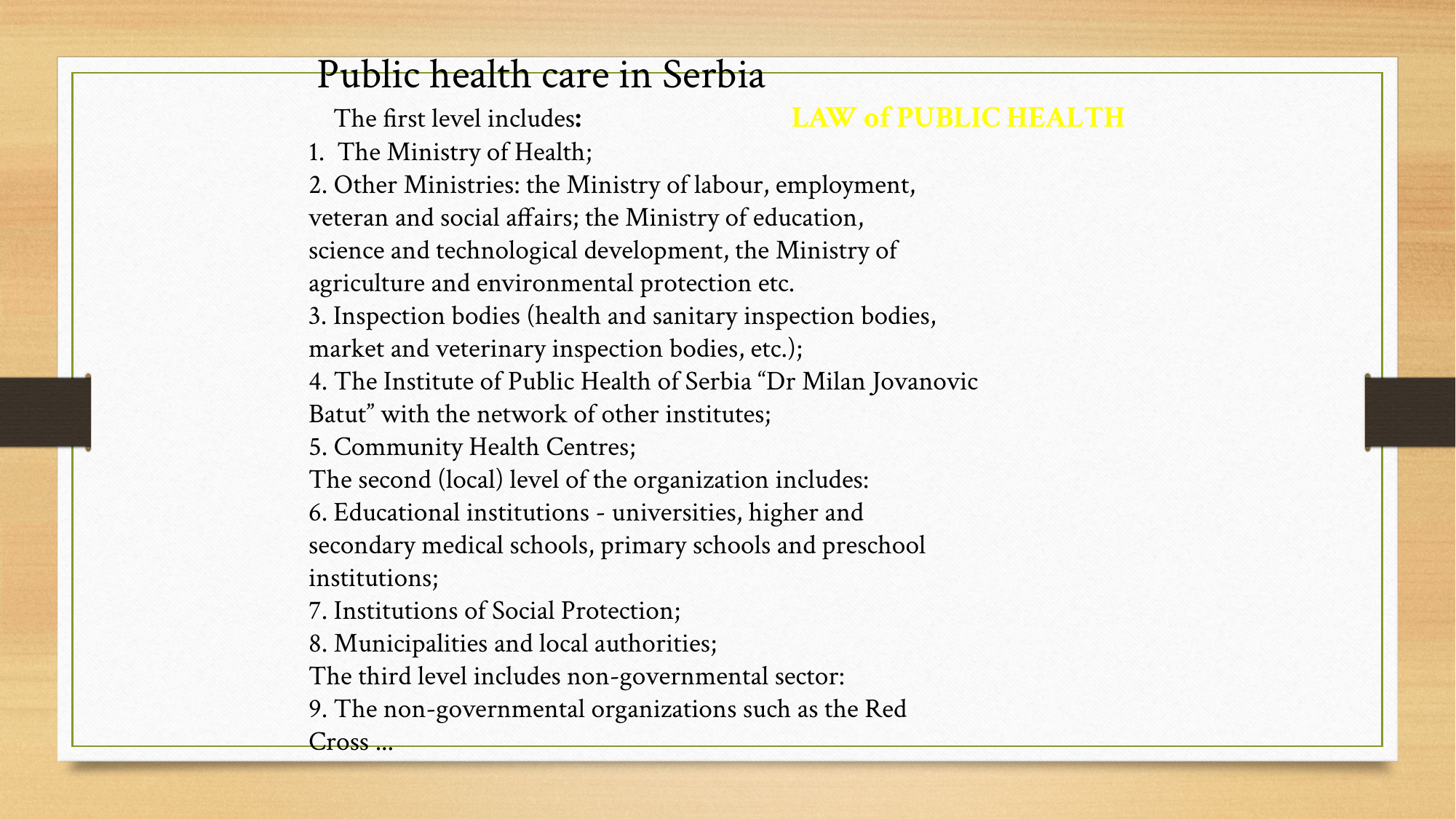

Public health care in Serbia

    The first level includes:                                  LAW of PUBLIC HEALTH
1.  The Ministry of Health;
2. Other Ministries: the Ministry of labour, employment,
veteran and social affairs; the Ministry of education,
science and technological development, the Ministry of
agriculture and environmental protection etc.
3. Inspection bodies (health and sanitary inspection bodies,
market and veterinary inspection bodies, etc.);
4. The Institute of Public Health of Serbia “Dr Milan Jovanovic
Batut” with the network of other institutes;
5. Community Health Centres;
The second (local) level of the organization includes:
6. Educational institutions - universities, higher and
secondary medical schools, primary schools and preschool
institutions;
7. Institutions of Social Protection;
8. Municipalities and local authorities;
The third level includes non-governmental sector:
9. The non-governmental organizations such as the Red
Cross ...